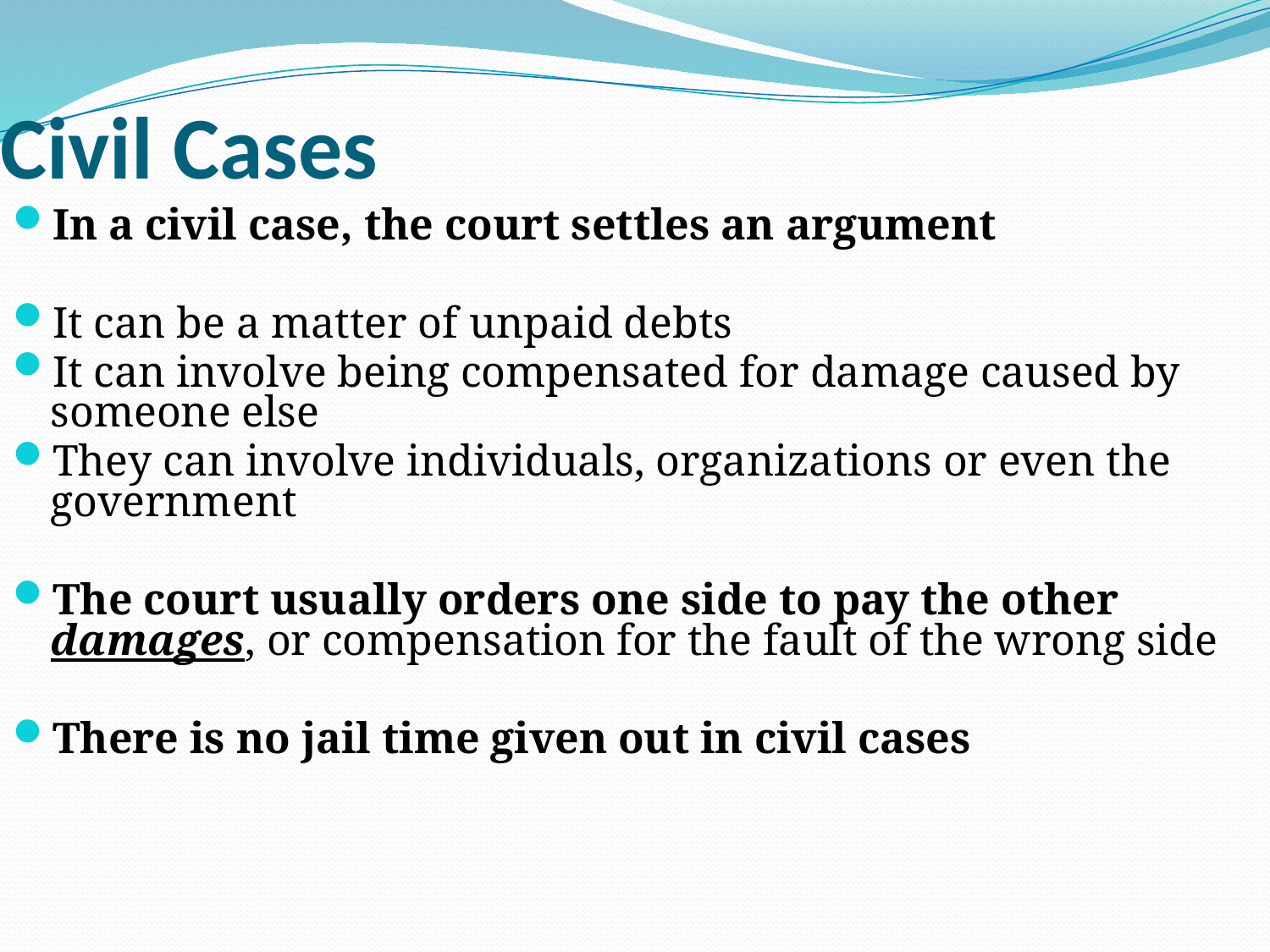

Civil Cases
In a civil case, the court settles an argument

It can be a matter of unpaid debts
It can involve being compensated for damage caused by someone else
They can involve individuals, organizations or even the government

The court usually orders one side to pay the other damages, or compensation for the fault of the wrong side

There is no jail time given out in civil cases